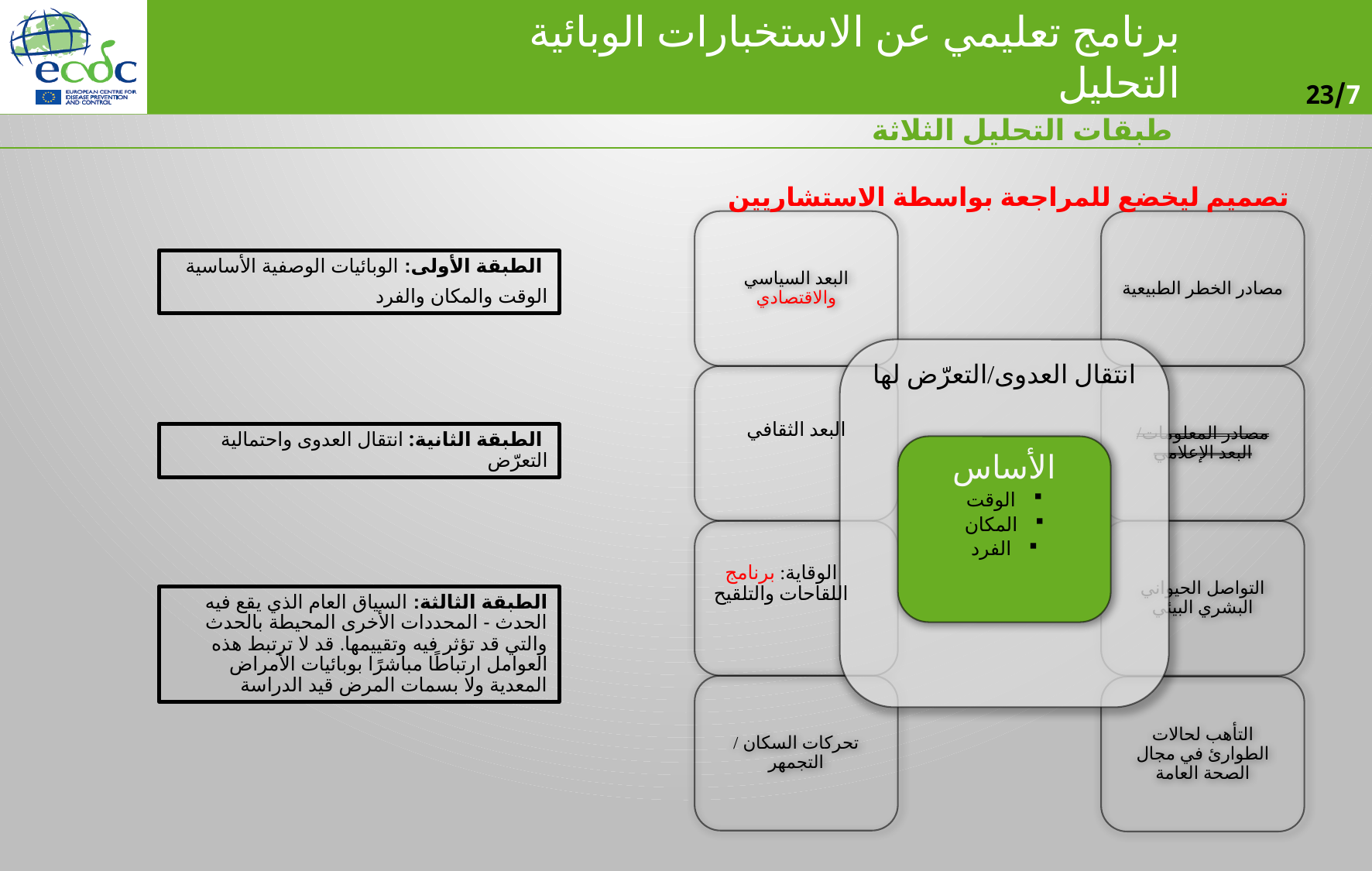

طبقات التحليل الثلاثة
تصميم ليخضع للمراجعة بواسطة الاستشاريين
البعد السياسي والاقتصادي
مصادر الخطر الطبيعية
انتقال العدوى/التعرّض لها

مصادر المعلومات/ البعد الإعلامي
البعد الثقافي
الأساس
 الوقت
 المكان
 الفرد

التواصل الحيواني البشري البيئي
الوقاية: برنامج اللقاحات والتلقيح
تحركات السكان / التجمهر
التأهب لحالات الطوارئ في مجال الصحة العامة
 الطبقة الأولى: الوبائيات الوصفية الأساسية
الوقت والمكان والفرد
 الطبقة الثانية: انتقال العدوى واحتمالية التعرّض
الطبقة الثالثة: السياق العام الذي يقع فيه الحدث - المحددات الأخرى المحيطة بالحدث والتي قد تؤثر فيه وتقييمها. قد لا ترتبط هذه العوامل ارتباطًا مباشرًا بوبائيات الأمراض المعدية ولا بسمات المرض قيد الدراسة